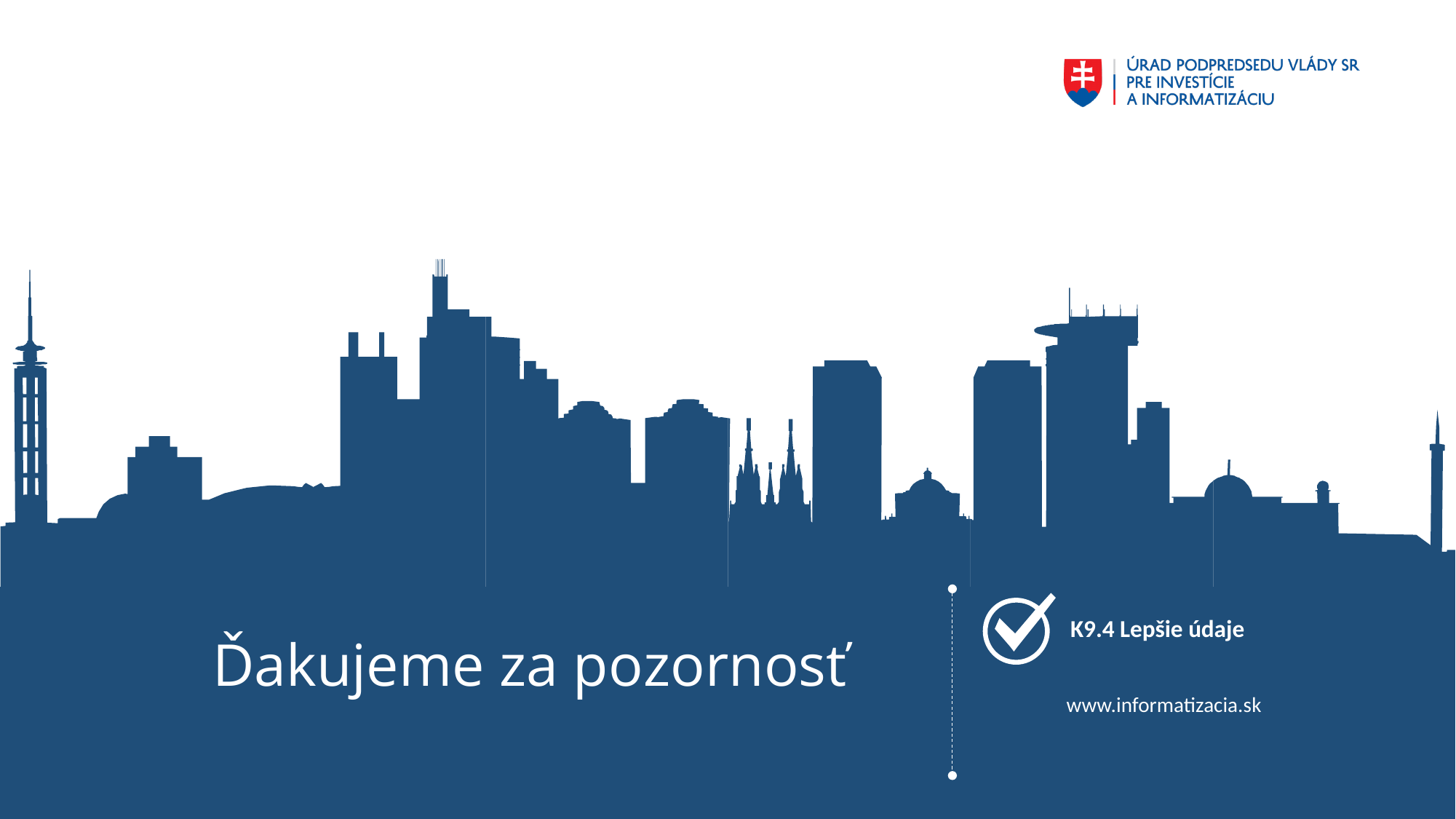

K9.4 Lepšie údaje
Ďakujeme za pozornosť

www.informatizacia.sk